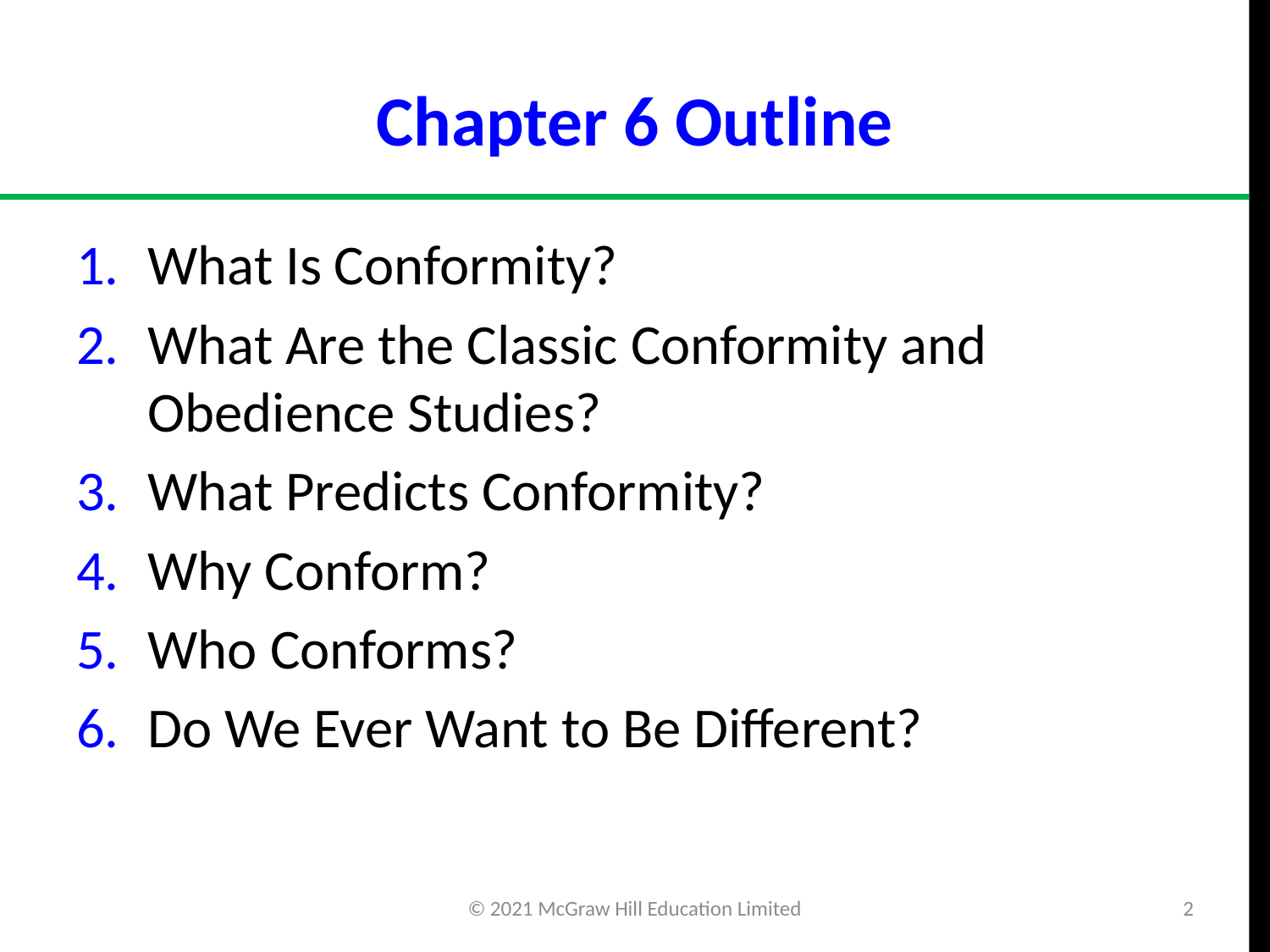

# Chapter 6 Outline
What Is Conformity?
What Are the Classic Conformity and Obedience Studies?
What Predicts Conformity?
Why Conform?
Who Conforms?
Do We Ever Want to Be Different?
© 2021 McGraw Hill Education Limited
2